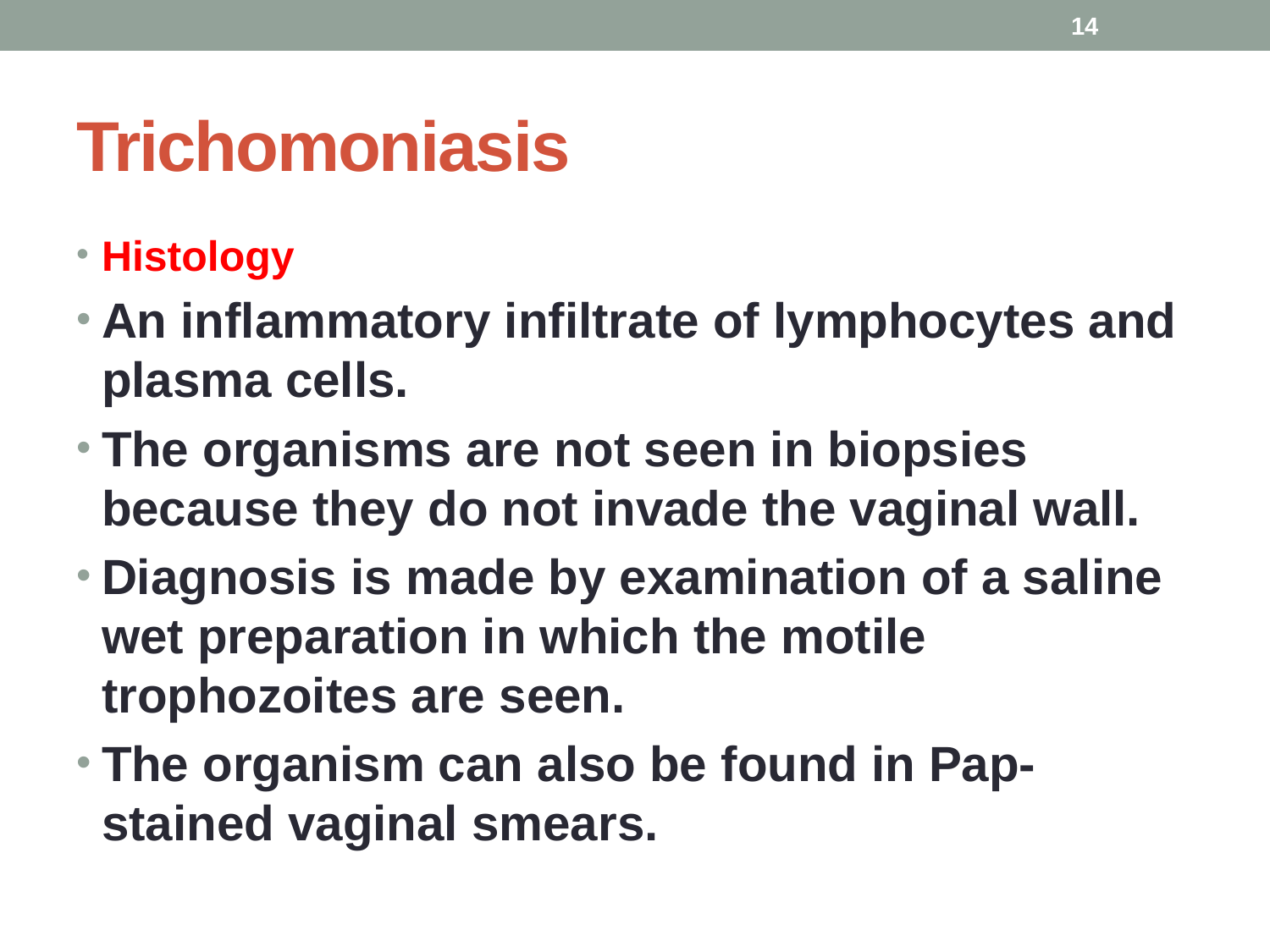

14
# Trichomoniasis
Histology
An inflammatory infiltrate of lymphocytes and plasma cells.
The organisms are not seen in biopsies because they do not invade the vaginal wall.
Diagnosis is made by examination of a saline wet preparation in which the motile trophozoites are seen.
The organism can also be found in Pap-stained vaginal smears.